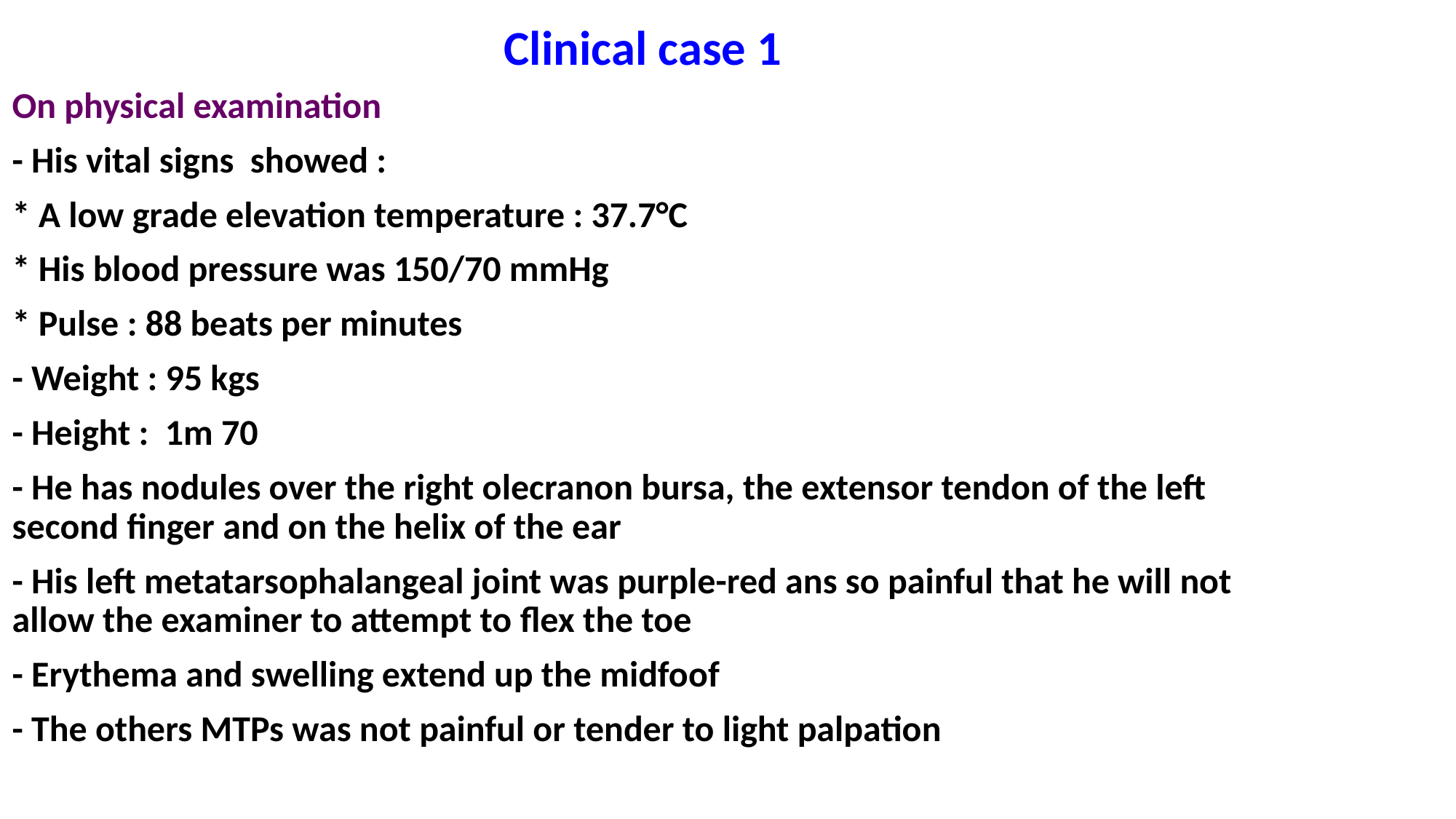

Clinical case 1
On physical examination
- His vital signs  showed :
* A low grade elevation temperature : 37.7°C
* His blood pressure was 150/70 mmHg
* Pulse : 88 beats per minutes
- Weight : 95 kgs
- Height :  1m 70
- He has nodules over the right olecranon bursa, the extensor tendon of the left second finger and on the helix of the ear
- His left metatarsophalangeal joint was purple-red ans so painful that he will not allow the examiner to attempt to flex the toe
- Erythema and swelling extend up the midfoof
- The others MTPs was not painful or tender to light palpation